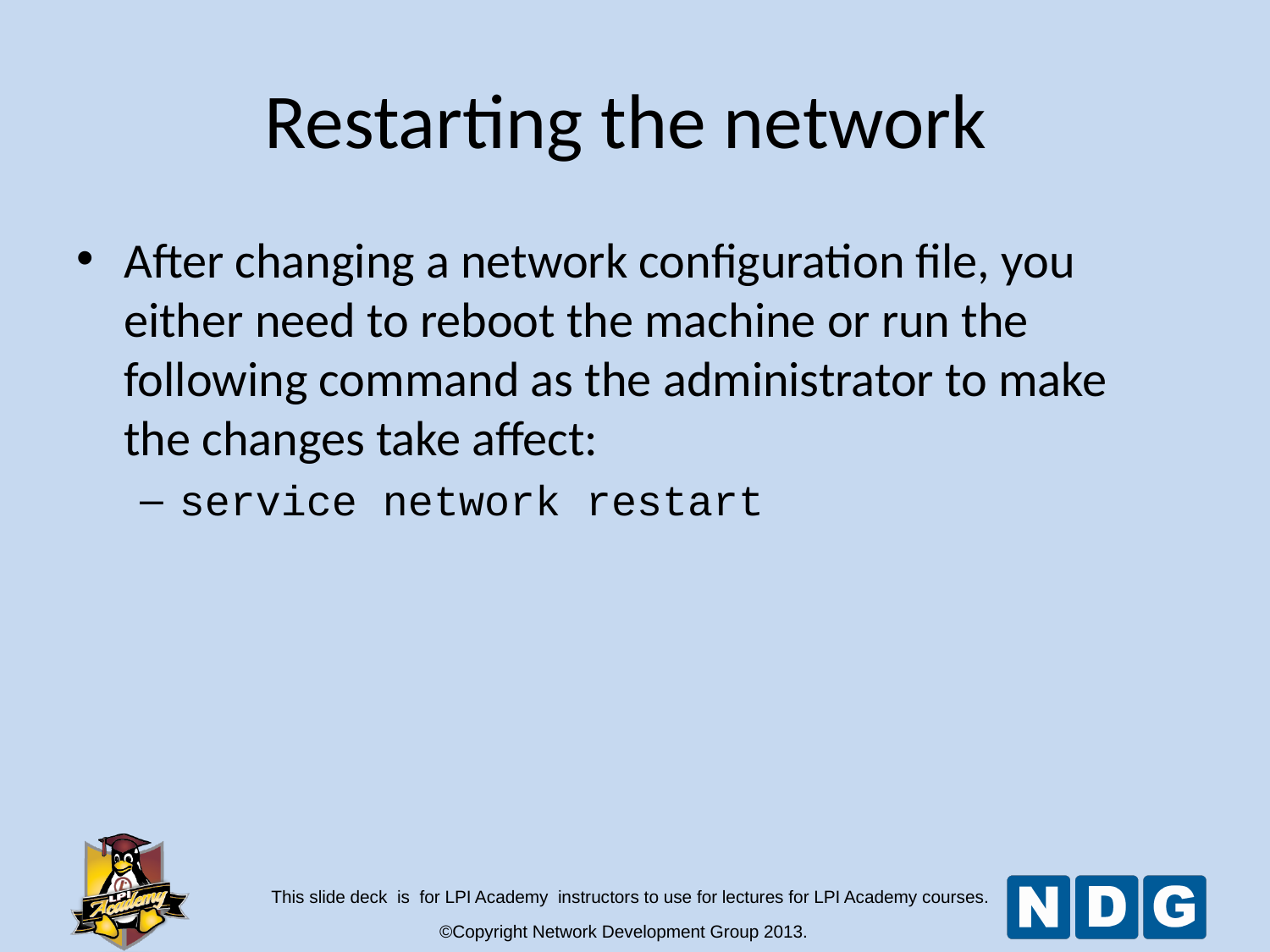

Restarting the network
After changing a network configuration file, you either need to reboot the machine or run the following command as the administrator to make the changes take affect:
service network restart